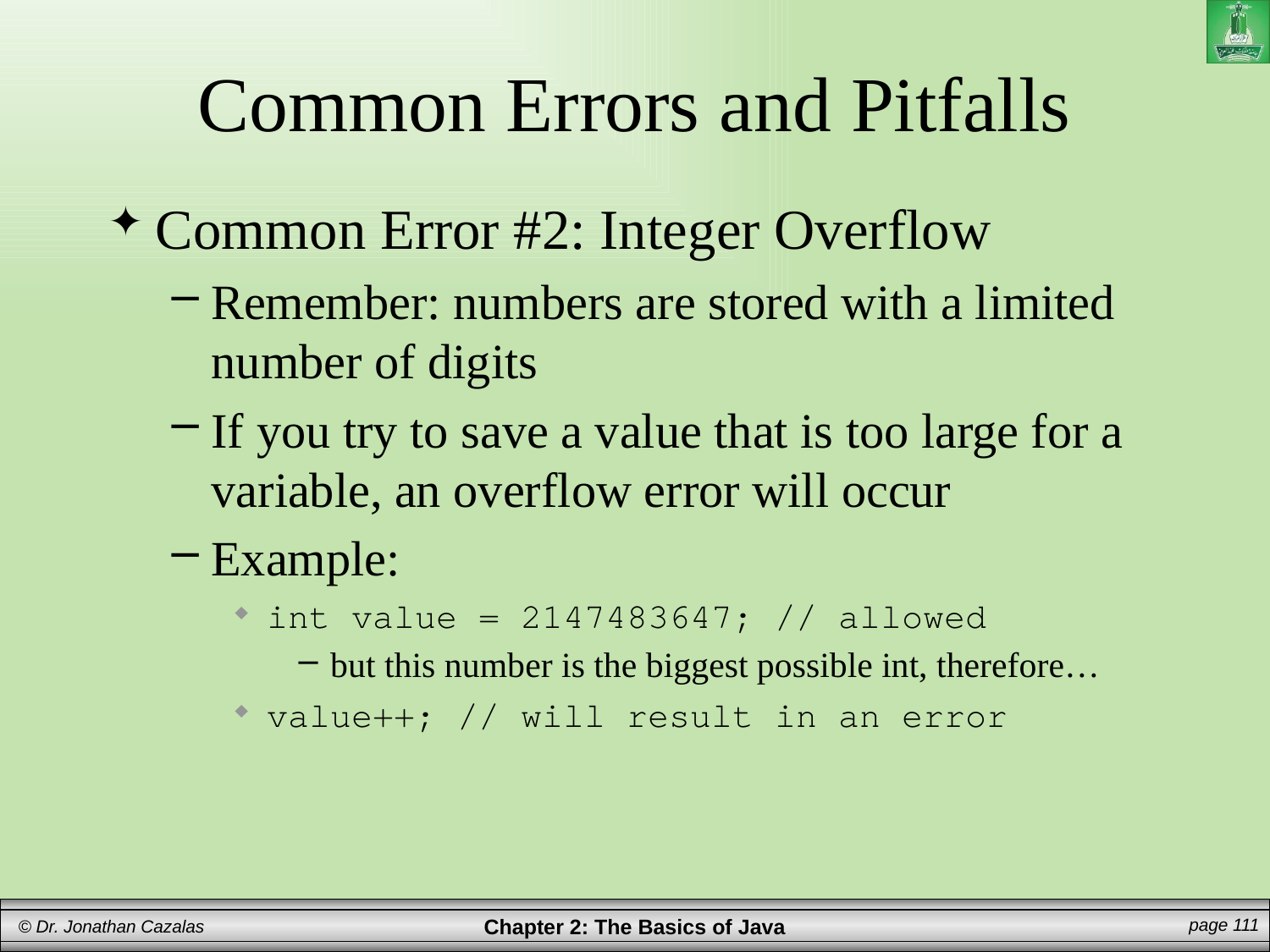

# Common Errors and Pitfalls
Common Error #2: Integer Overflow
Remember: numbers are stored with a limited number of digits
If you try to save a value that is too large for a variable, an overflow error will occur
Example:
int value = 2147483647; // allowed
but this number is the biggest possible int, therefore…
value++; // will result in an error